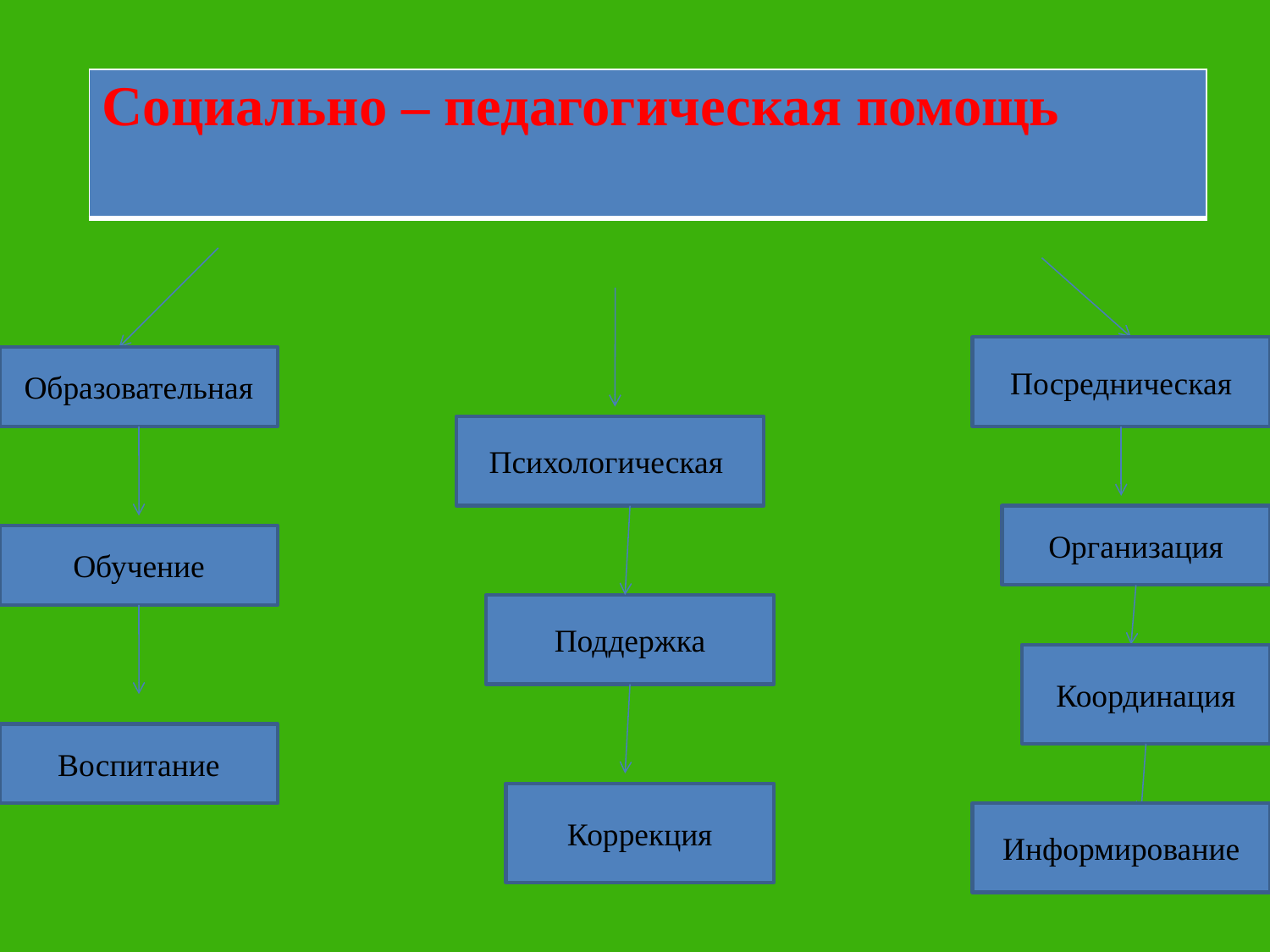

| Социально – педагогическая помощь |
| --- |
Посредническая
Образовательная
Психологическая
Организация
Обучение
Поддержка
Координация
Воспитание
Коррекция
Информирование